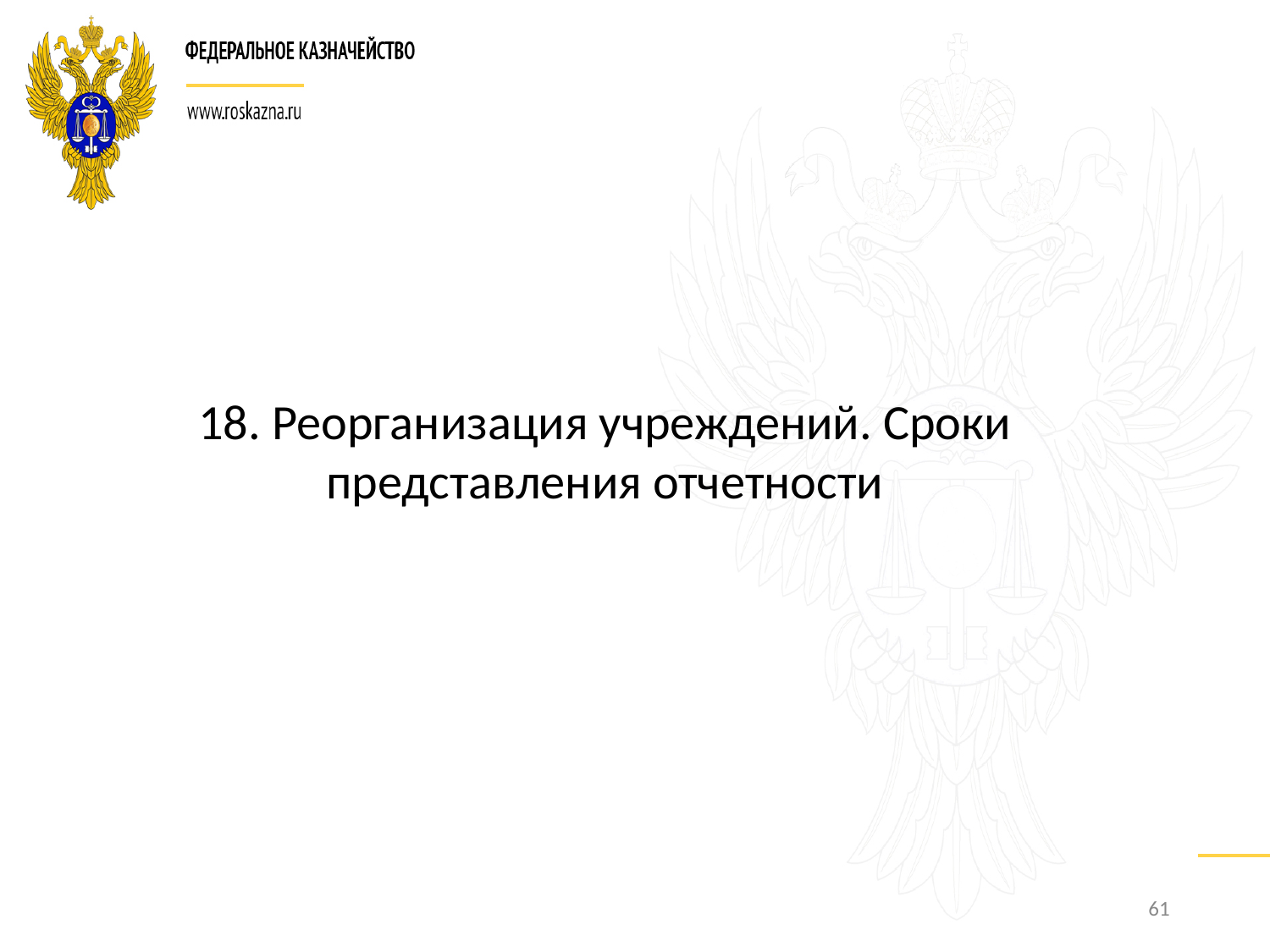

18. Реорганизация учреждений. Сроки представления отчетности
61